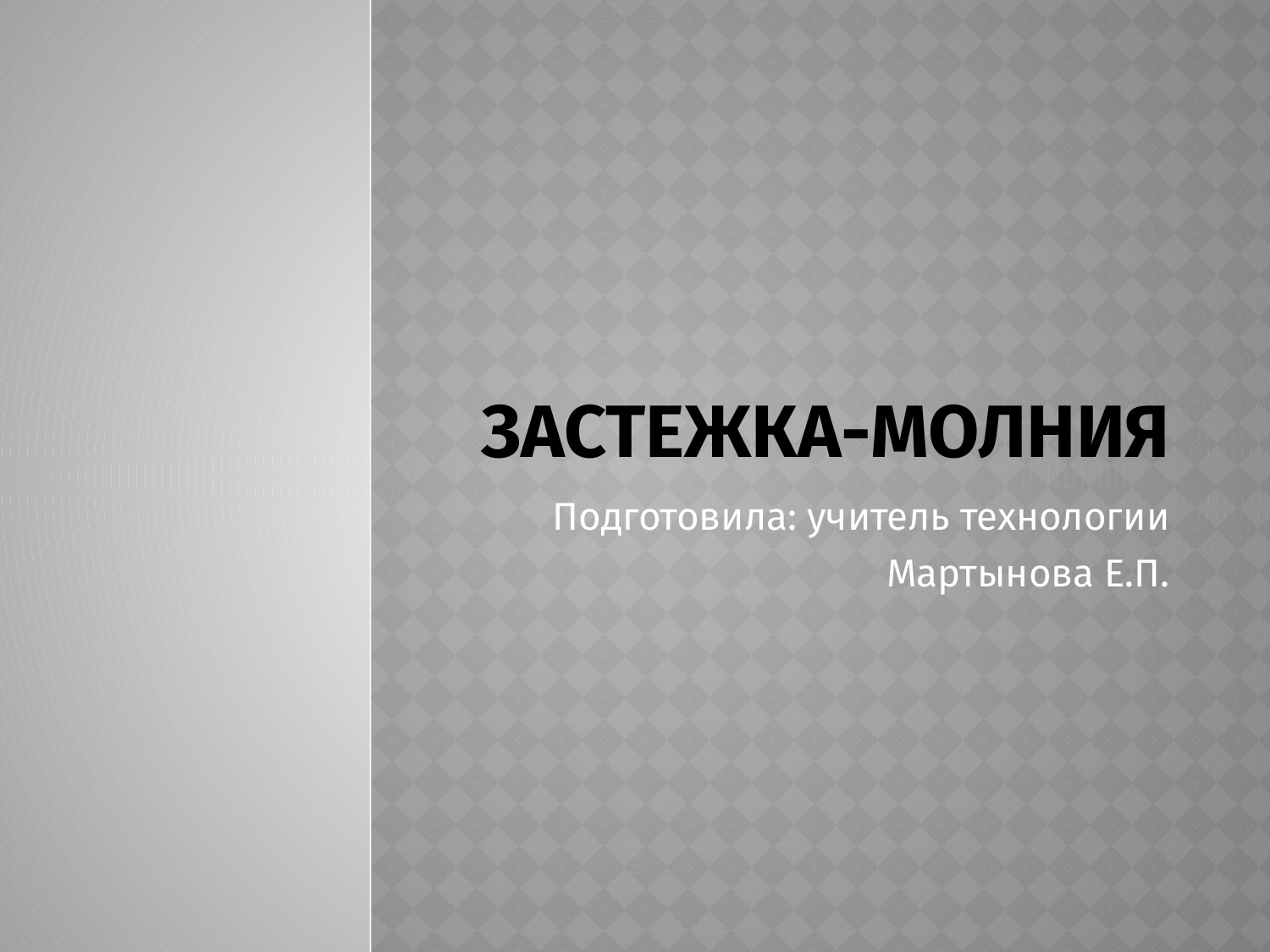

# Застежка-молния
Подготовила: учитель технологии
Мартынова Е.П.